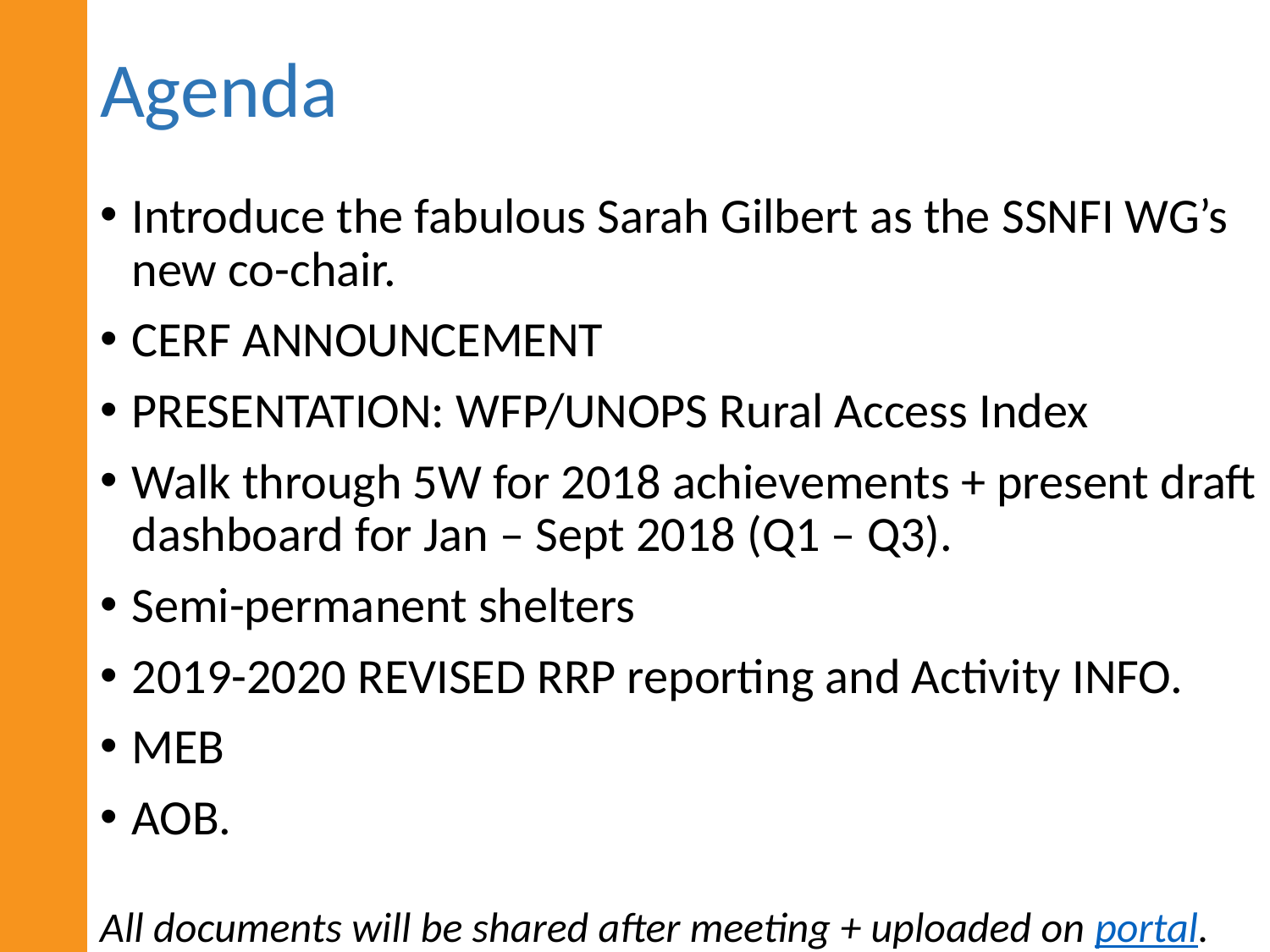

# Agenda
Introduce the fabulous Sarah Gilbert as the SSNFI WG’s new co-chair.
CERF ANNOUNCEMENT
PRESENTATION: WFP/UNOPS Rural Access Index
Walk through 5W for 2018 achievements + present draft dashboard for Jan – Sept 2018 (Q1 – Q3).
Semi-permanent shelters
2019-2020 REVISED RRP reporting and Activity INFO.
MEB
AOB.

All documents will be shared after meeting + uploaded on portal.